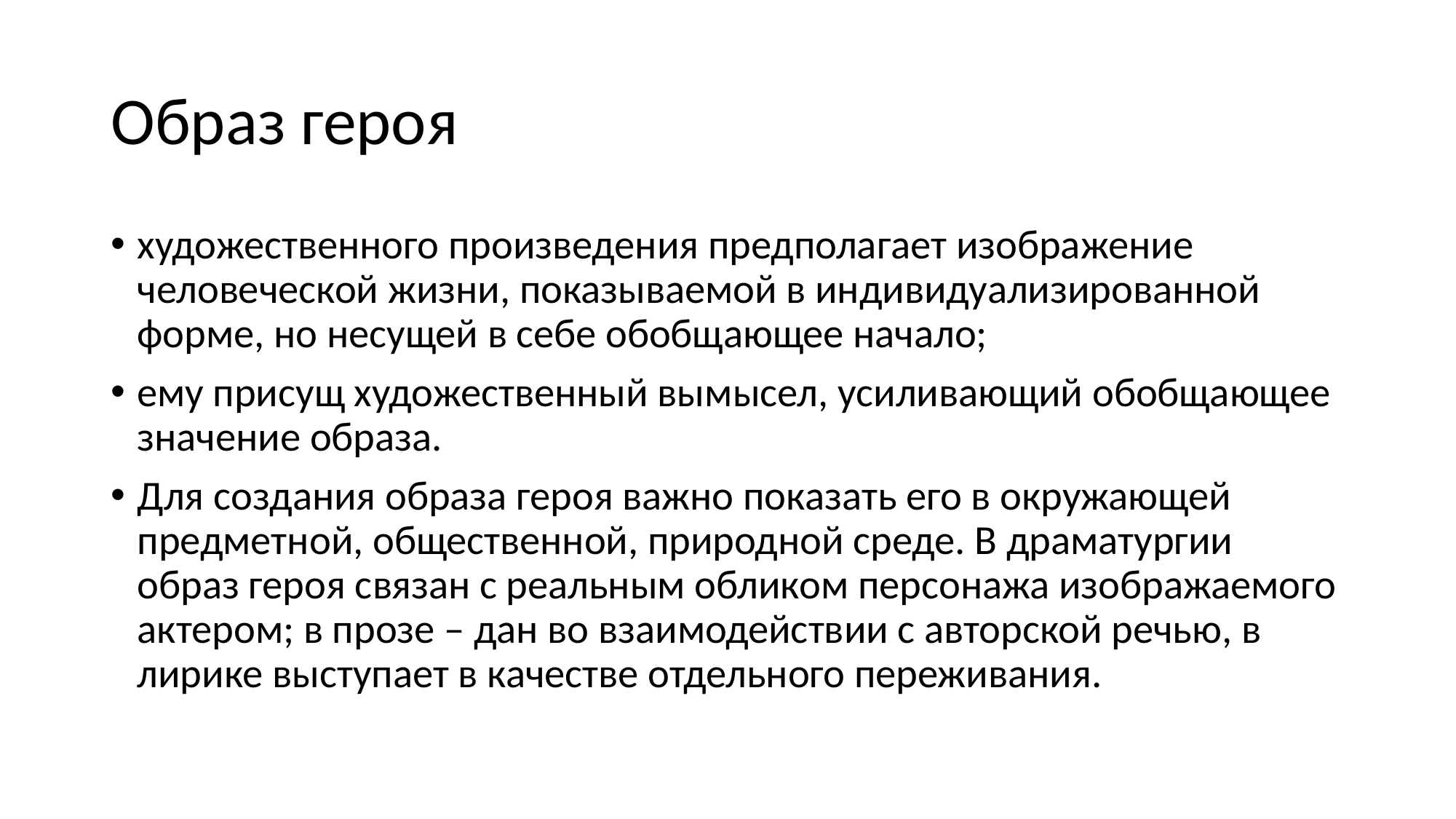

# Образ героя
художественного произведения предполагает изображение человеческой жизни, показываемой в индивидуализированной форме, но несущей в себе обобщающее начало;
ему присущ художественный вымысел, усиливающий обобщающее значение образа.
Для создания образа героя важно показать его в окружающей предметной, общественной, природной среде. В драматургии образ героя связан с реальным обликом персонажа изображаемого актером; в прозе – дан во взаимодействии с авторской речью, в лирике выступает в качестве отдельного переживания.